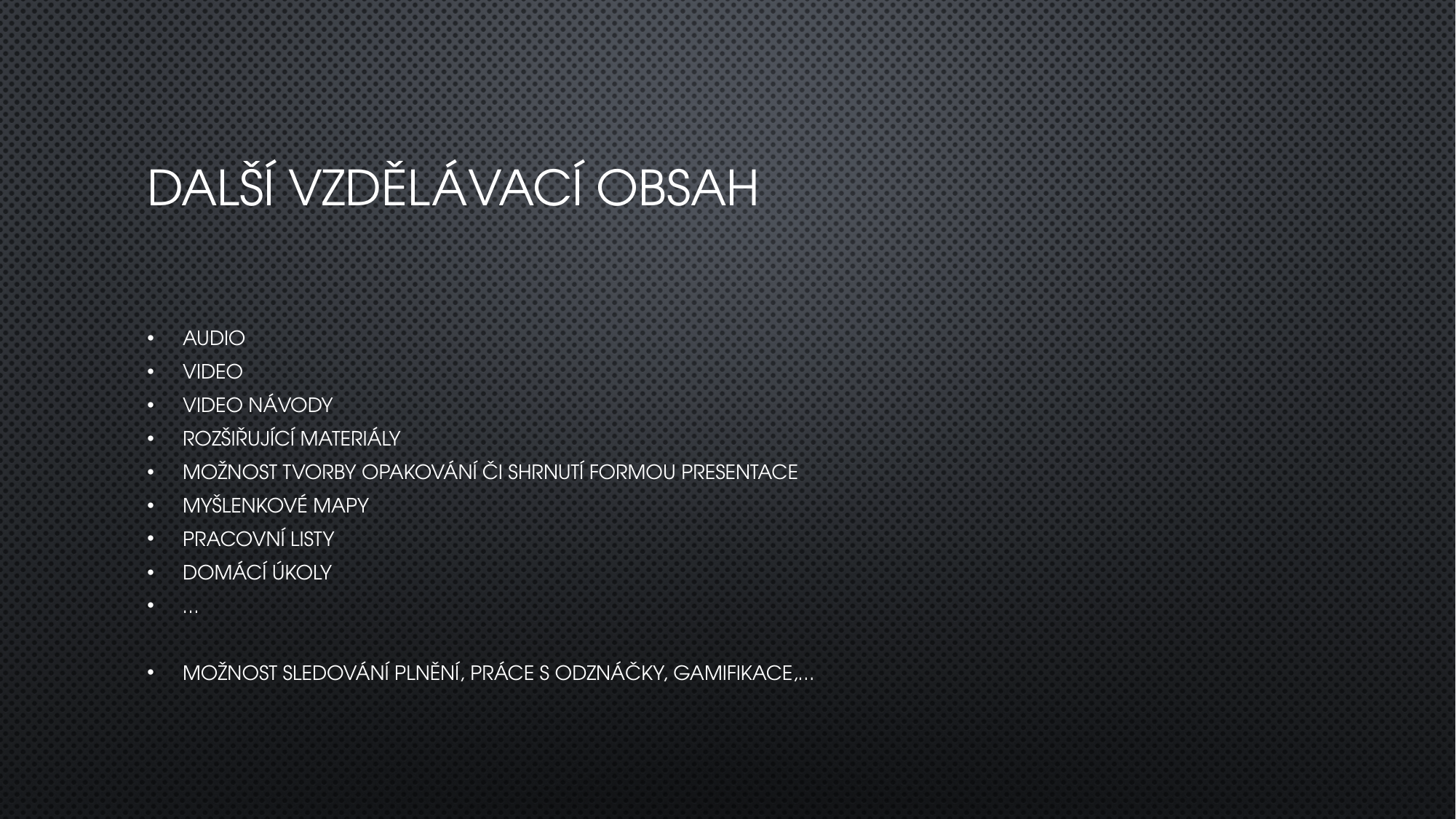

# Další vzdělávací obsah
Audio
Video
Video návody
Rozšiřující materiály
Možnost tvorby opakování či shrnutí formou presentace
Myšlenkové mapy
Pracovní listy
Domácí úkoly
…

Možnost sledování plnění, práce s odznáčky, gamifikace,…